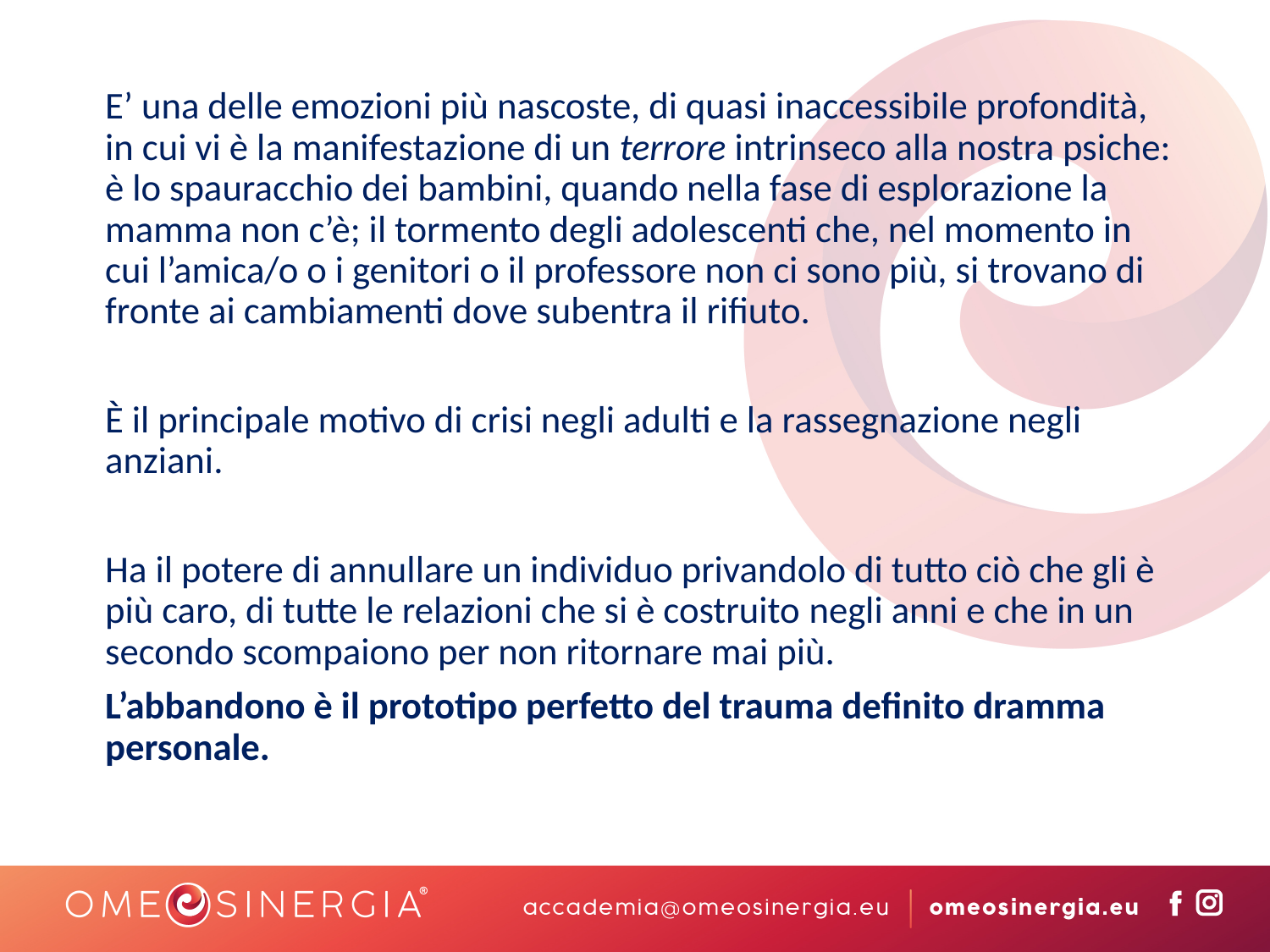

E’ una delle emozioni più nascoste, di quasi inaccessibile profondità, in cui vi è la manifestazione di un terrore intrinseco alla nostra psiche: è lo spauracchio dei bambini, quando nella fase di esplorazione la mamma non c’è; il tormento degli adolescenti che, nel momento in cui l’amica/o o i genitori o il professore non ci sono più, si trovano di fronte ai cambiamenti dove subentra il rifiuto.

È il principale motivo di crisi negli adulti e la rassegnazione negli anziani.

Ha il potere di annullare un individuo privandolo di tutto ciò che gli è più caro, di tutte le relazioni che si è costruito negli anni e che in un secondo scompaiono per non ritornare mai più.
L’abbandono è il prototipo perfetto del trauma definito dramma personale.